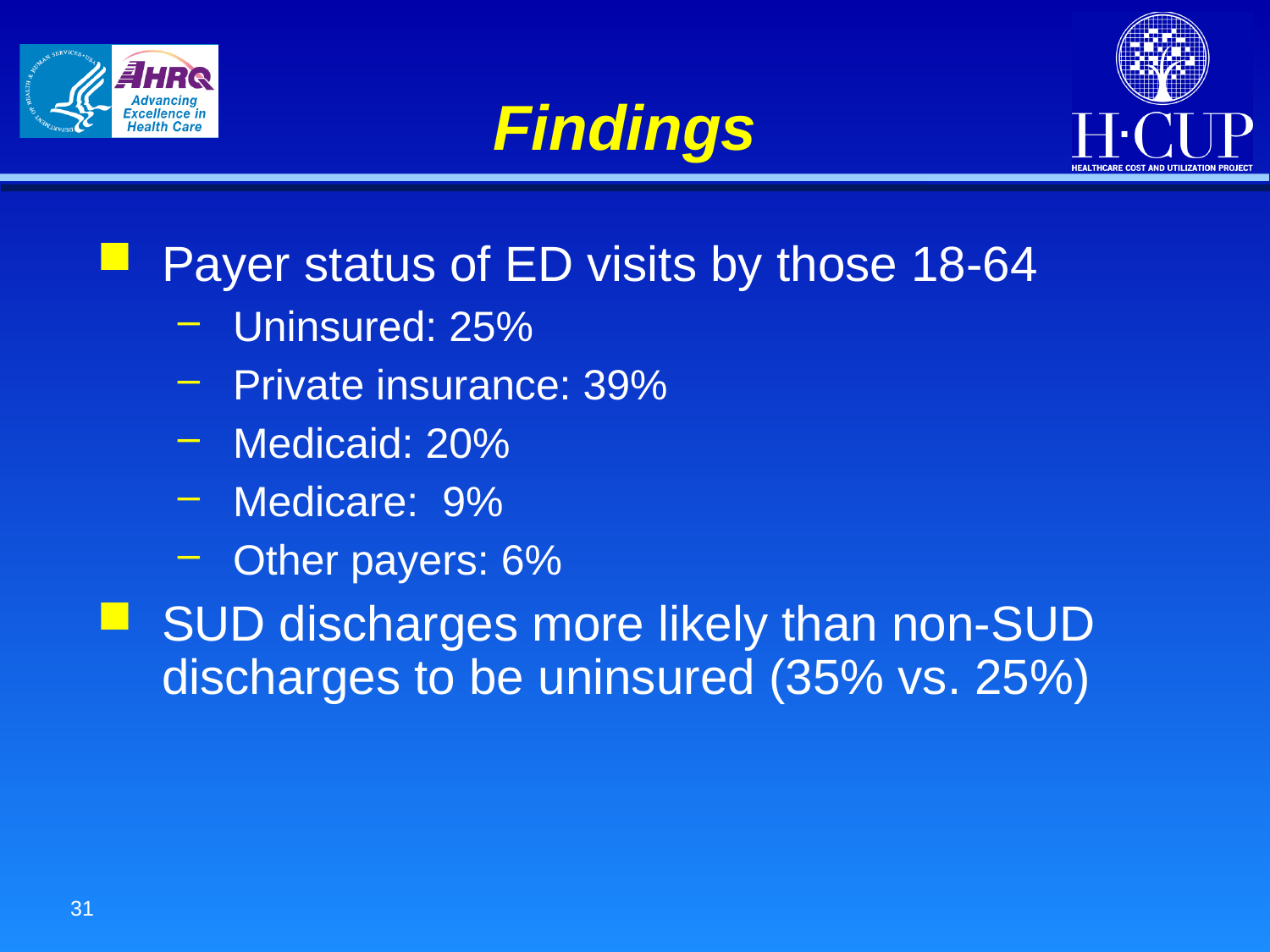

# Findings
Payer status of ED visits by those 18-64
Uninsured: 25%
Private insurance: 39%
Medicaid: 20%
Medicare:  9%
Other payers: 6%
SUD discharges more likely than non-SUD discharges to be uninsured (35% vs. 25%)
31